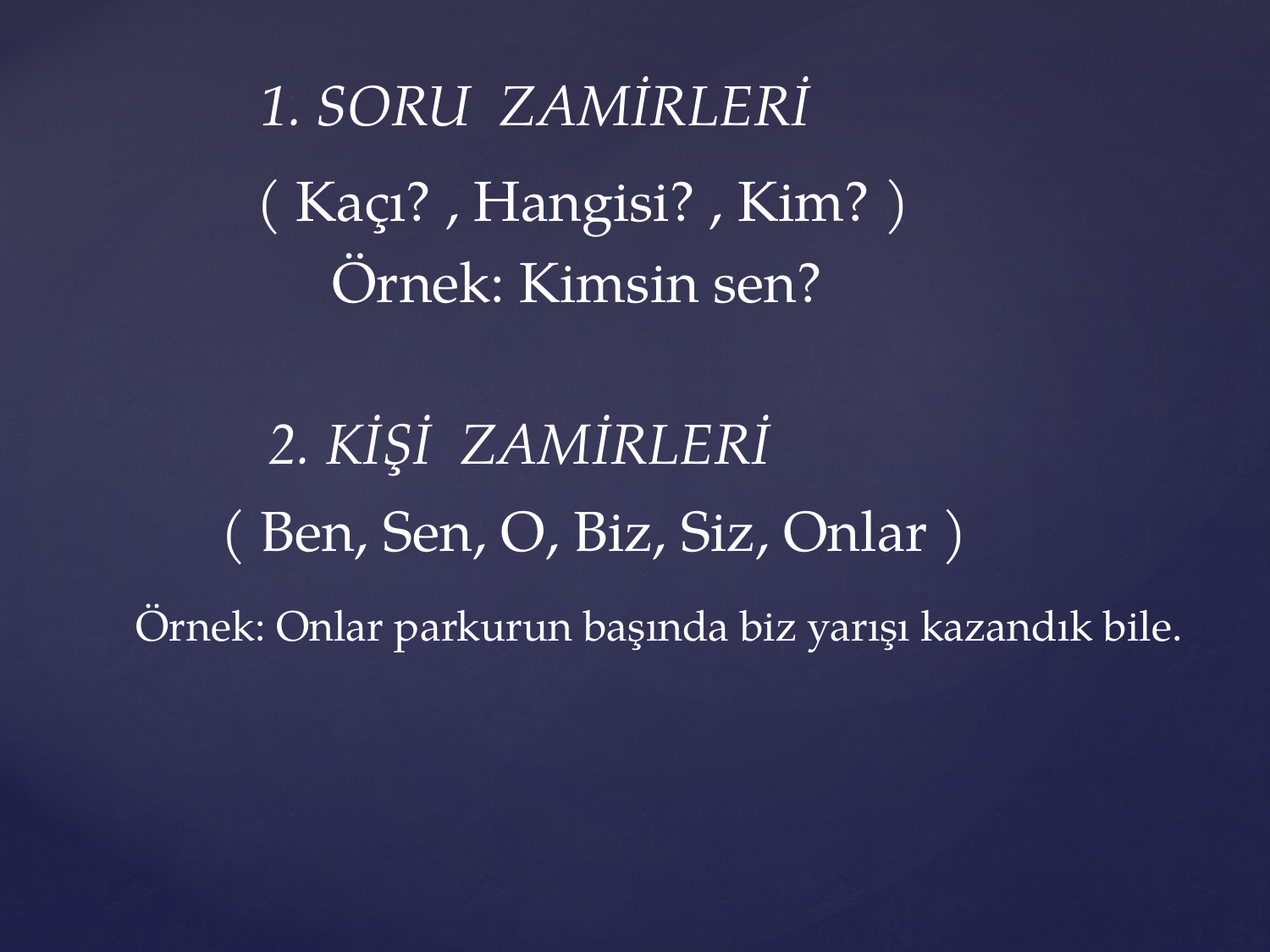

1. SORU  ZAMİRLERİ
( Kaçı? , Hangisi? , Kim? )
Örnek: Kimsin sen?

2. KİŞİ  ZAMİRLERİ
( Ben, Sen, O, Biz, Siz, Onlar )
Örnek: Onlar parkurun başında biz yarışı kazandık bile.